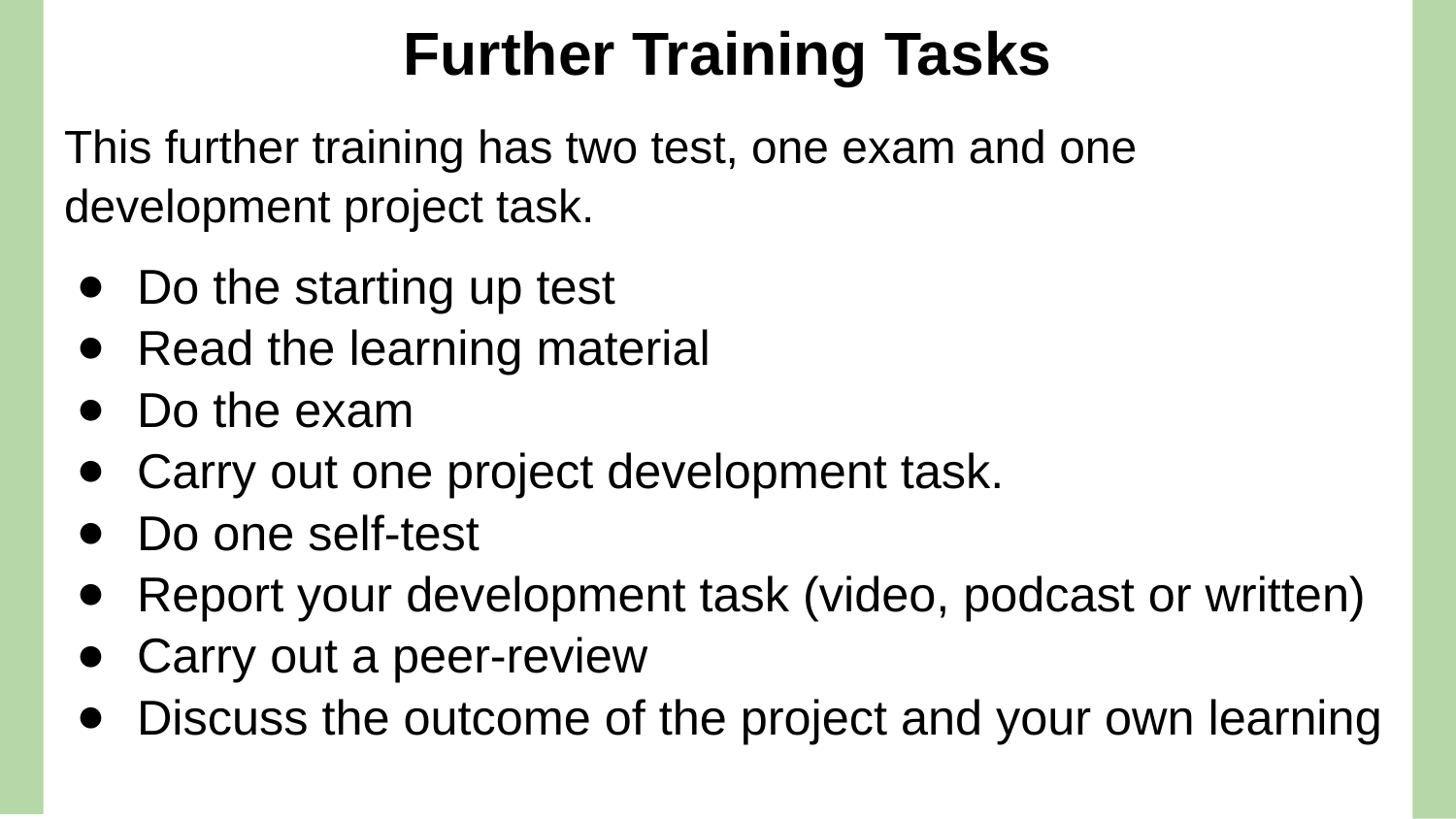

# Further Training Tasks

This further training has two test, one exam and one development project task.
Do the starting up test
Read the learning material
Do the exam
Carry out one project development task.
Do one self-test
Report your development task (video, podcast or written)
Carry out a peer-review
Discuss the outcome of the project and your own learning